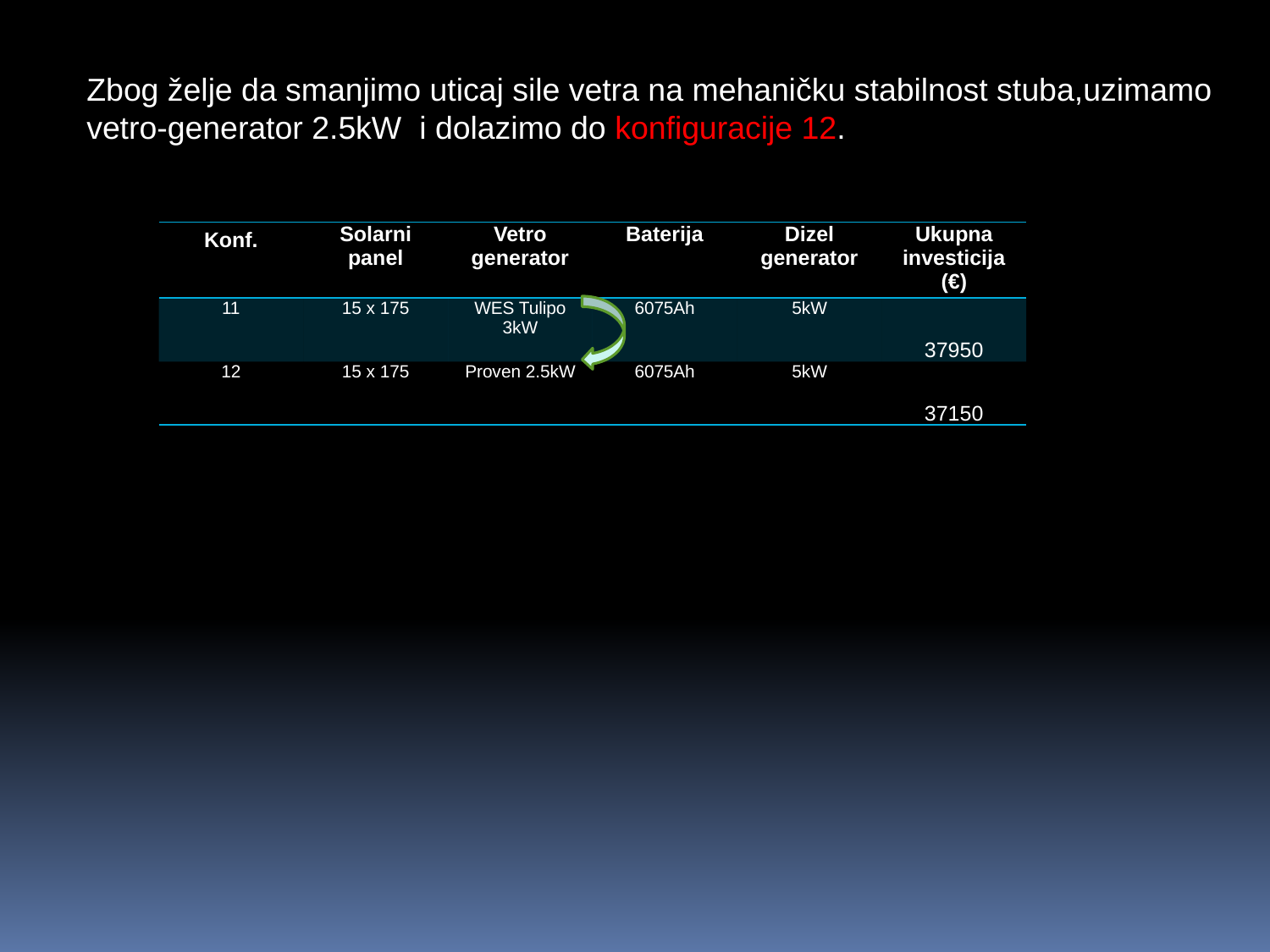

Zbog želje da smanjimo uticaj sile vetra na mehaničku stabilnost stuba,uzimamo vetro-generator 2.5kW  i dolazimo do konfiguracije 12.

| Konf. | Solarni panel | Vetro generator | Baterija | Dizel generator | Ukupna investicija (€) |
| --- | --- | --- | --- | --- | --- |
| 11 | 15 x 175 | WES Tulipo 3kW | 6075Ah | 5kW | 37950 |
| 12 | 15 x 175 | Proven 2.5kW | 6075Ah | 5kW | 37150 |